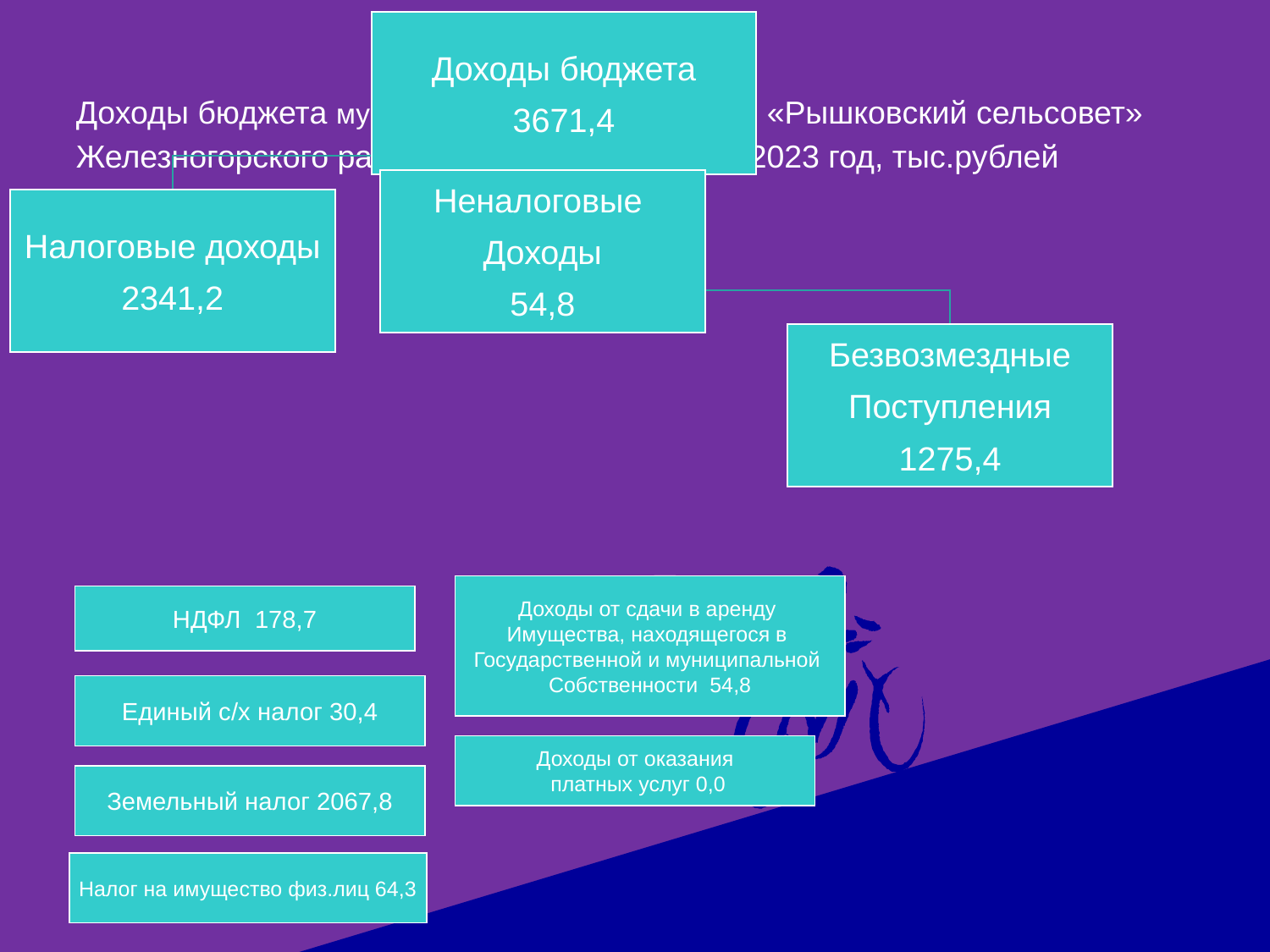

# Доходы бюджета муниципального образования «Рышковский сельсовет» Железногорского района Курской области на 2023 год, тыс.рублей
Доходы бюджета
3671,4
Налоговые доходы
2341,2
Неналоговые
Доходы
54,8
Безвозмездные
Поступления
1275,4
Доходы от сдачи в аренду
Имущества, находящегося в
Государственной и муниципальной
Собственности  54,8

НДФЛ  178,7

Единый с/х налог 30,4
Доходы от оказания
 платных услуг 0,0
Земельный налог 2067,8
Налог на имущество физ.лиц 64,3